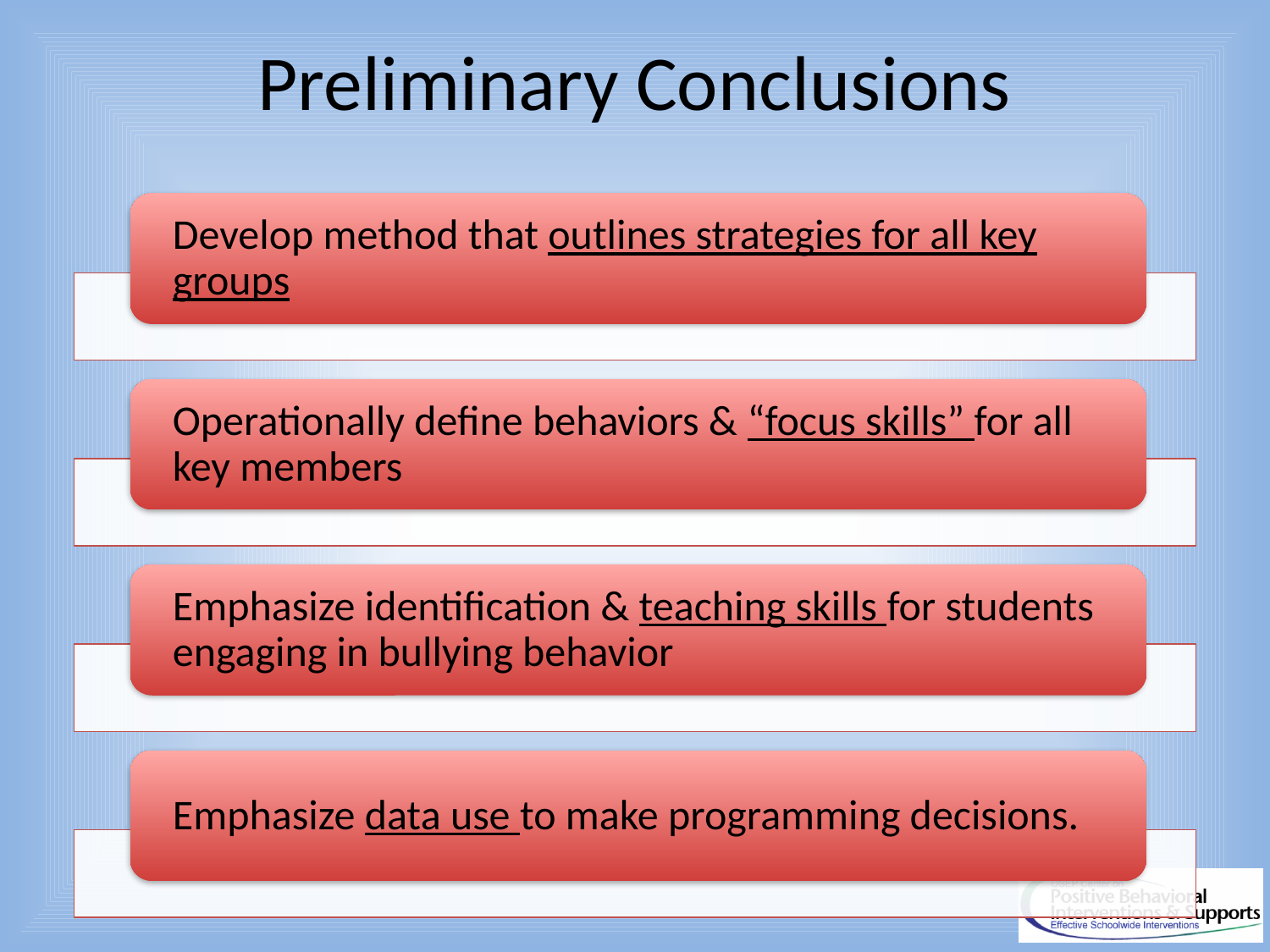

# Preliminary Conclusions
Develop method that outlines strategies for all key groups
Operationally define behaviors & “focus skills” for all key members
Emphasize identification & teaching skills for students engaging in bullying behavior
Emphasize data use to make programming decisions.